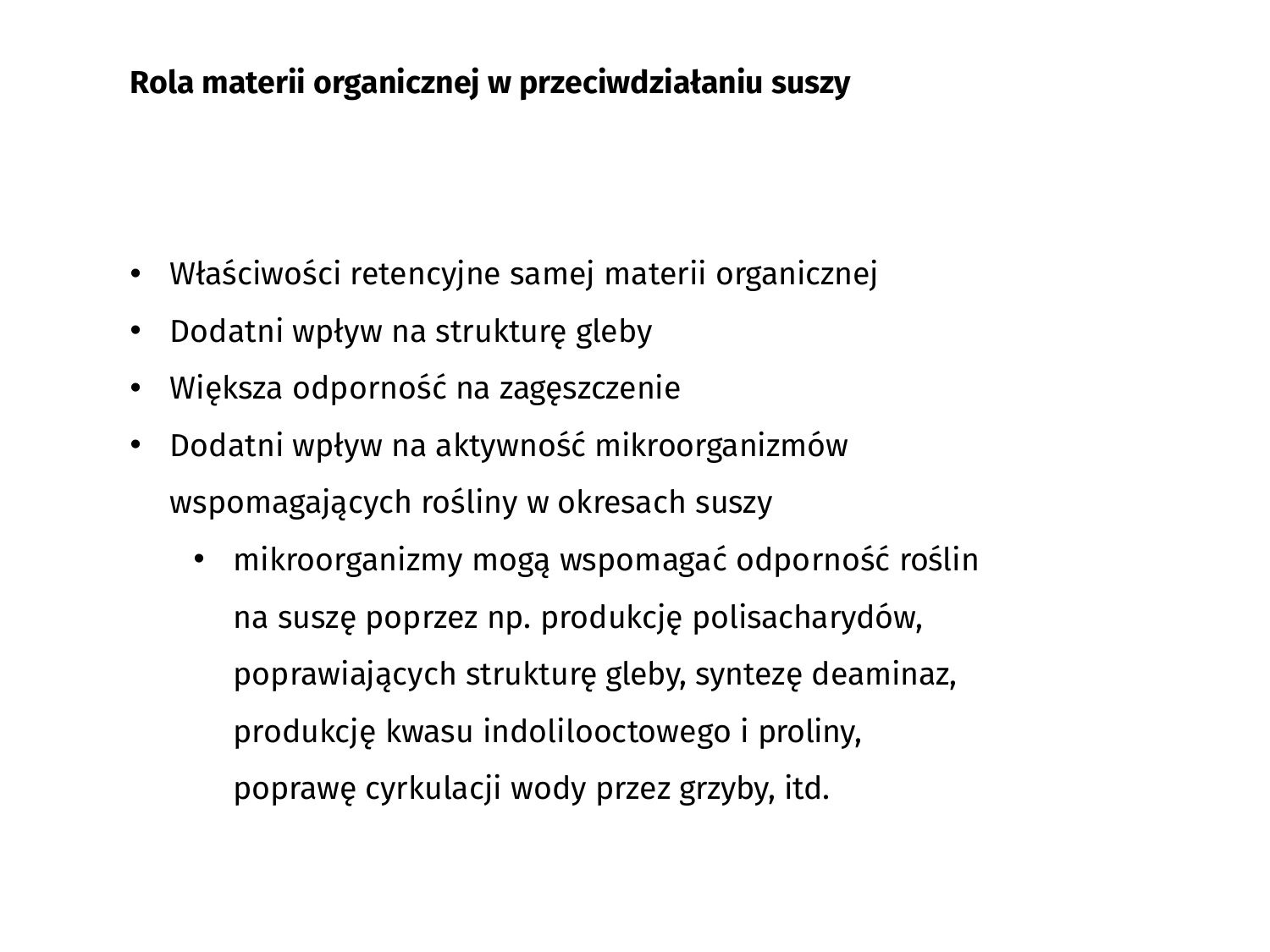

# Rola materii organicznej w przeciwdziałaniu suszy
Właściwości retencyjne samej materii organicznej
Dodatni wpływ na strukturę gleby
Większa odporność na zagęszczenie
Dodatni wpływ na aktywność mikroorganizmów
wspomagających rośliny w okresach suszy
mikroorganizmy mogą wspomagać odporność roślin na suszę poprzez np. produkcję polisacharydów, poprawiających strukturę gleby, syntezę deaminaz, produkcję kwasu indolilooctowego i proliny, poprawę cyrkulacji wody przez grzyby, itd.